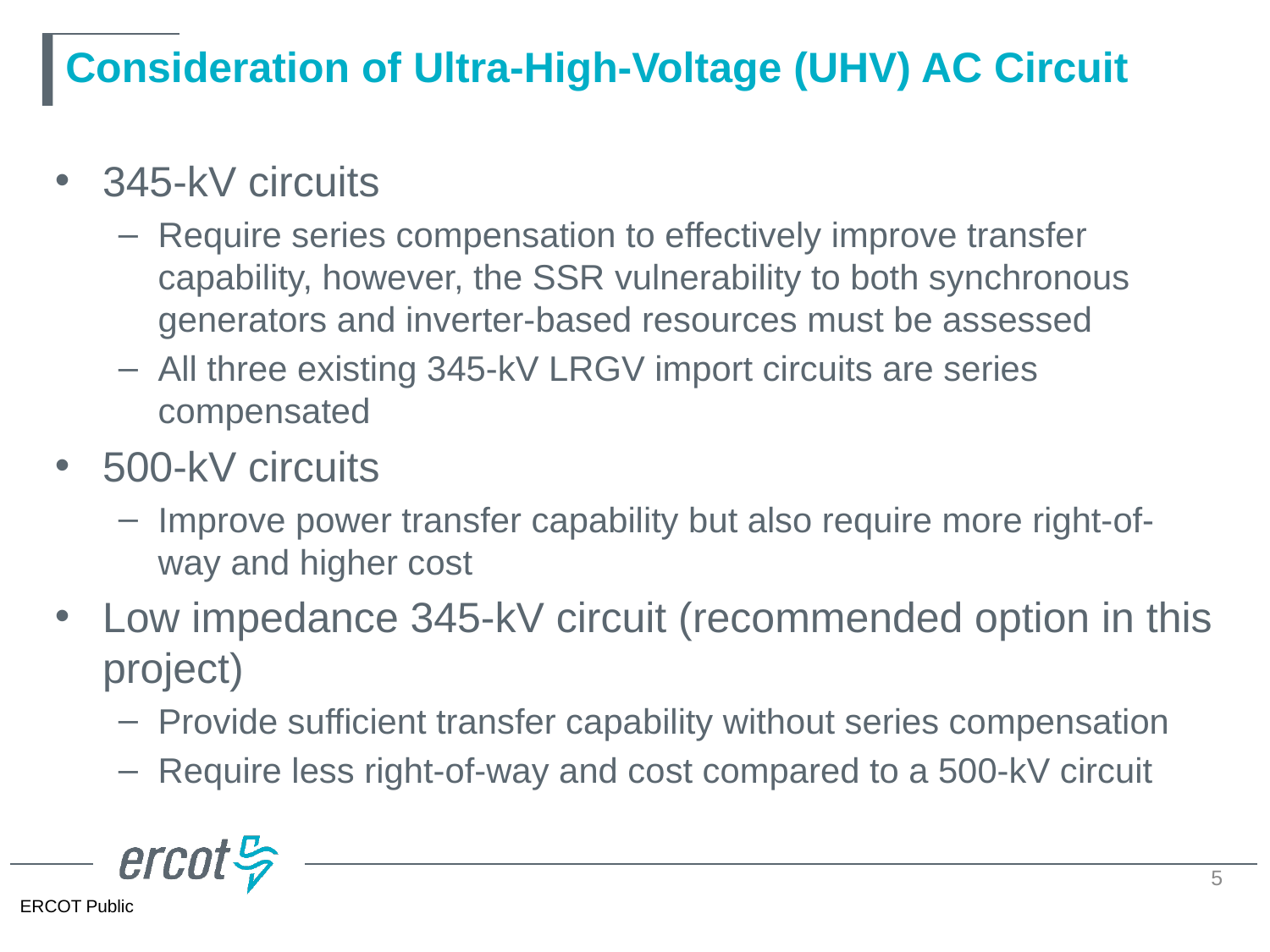

# Consideration of Ultra-High-Voltage (UHV) AC Circuit
345-kV circuits
Require series compensation to effectively improve transfer capability, however, the SSR vulnerability to both synchronous generators and inverter-based resources must be assessed
All three existing 345-kV LRGV import circuits are series compensated
500-kV circuits
Improve power transfer capability but also require more right-of-way and higher cost
Low impedance 345-kV circuit (recommended option in this project)
Provide sufficient transfer capability without series compensation
Require less right-of-way and cost compared to a 500-kV circuit

5